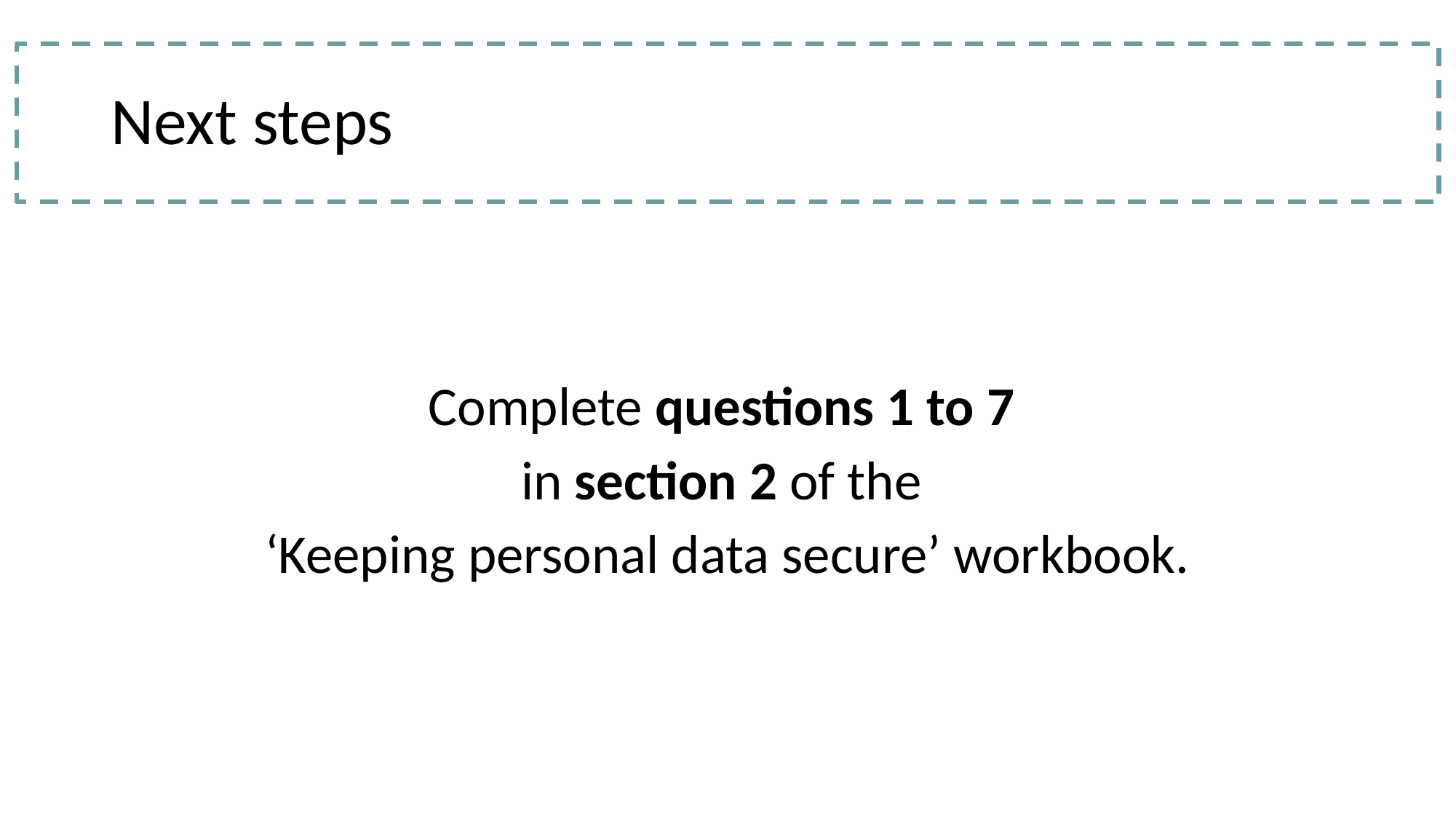

# Next steps

Complete questions 1 to 7
in section 2 of the
‘Keeping personal data secure’ workbook.